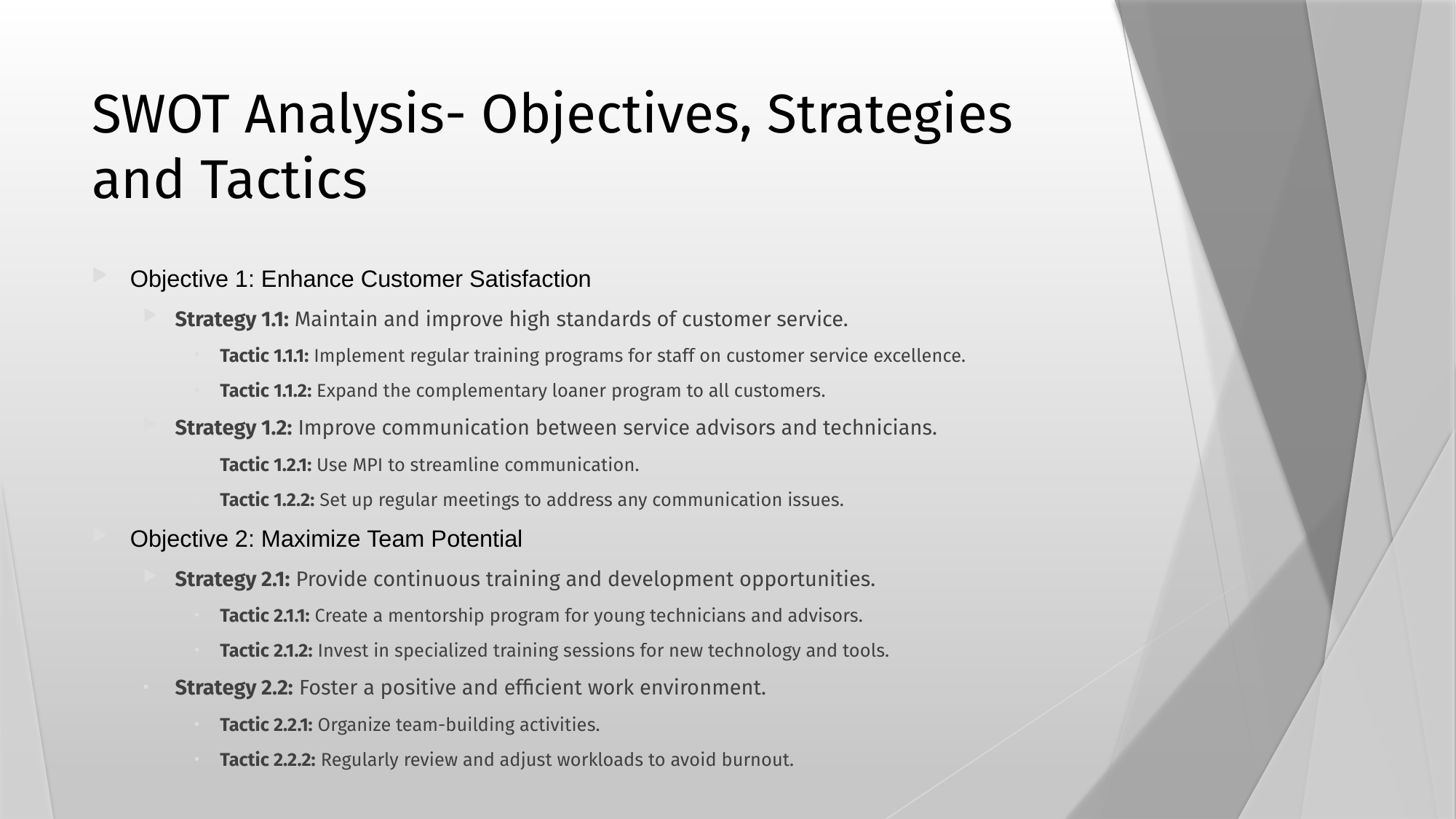

# SWOT Analysis- Objectives, Strategies and Tactics
Objective 1: Enhance Customer Satisfaction
Strategy 1.1: Maintain and improve high standards of customer service.
Tactic 1.1.1: Implement regular training programs for staff on customer service excellence.
Tactic 1.1.2: Expand the complementary loaner program to all customers.
Strategy 1.2: Improve communication between service advisors and technicians.
Tactic 1.2.1: Use MPI to streamline communication.
Tactic 1.2.2: Set up regular meetings to address any communication issues.
Objective 2: Maximize Team Potential
Strategy 2.1: Provide continuous training and development opportunities.
Tactic 2.1.1: Create a mentorship program for young technicians and advisors.
Tactic 2.1.2: Invest in specialized training sessions for new technology and tools.
Strategy 2.2: Foster a positive and efficient work environment.
Tactic 2.2.1: Organize team-building activities.
Tactic 2.2.2: Regularly review and adjust workloads to avoid burnout.